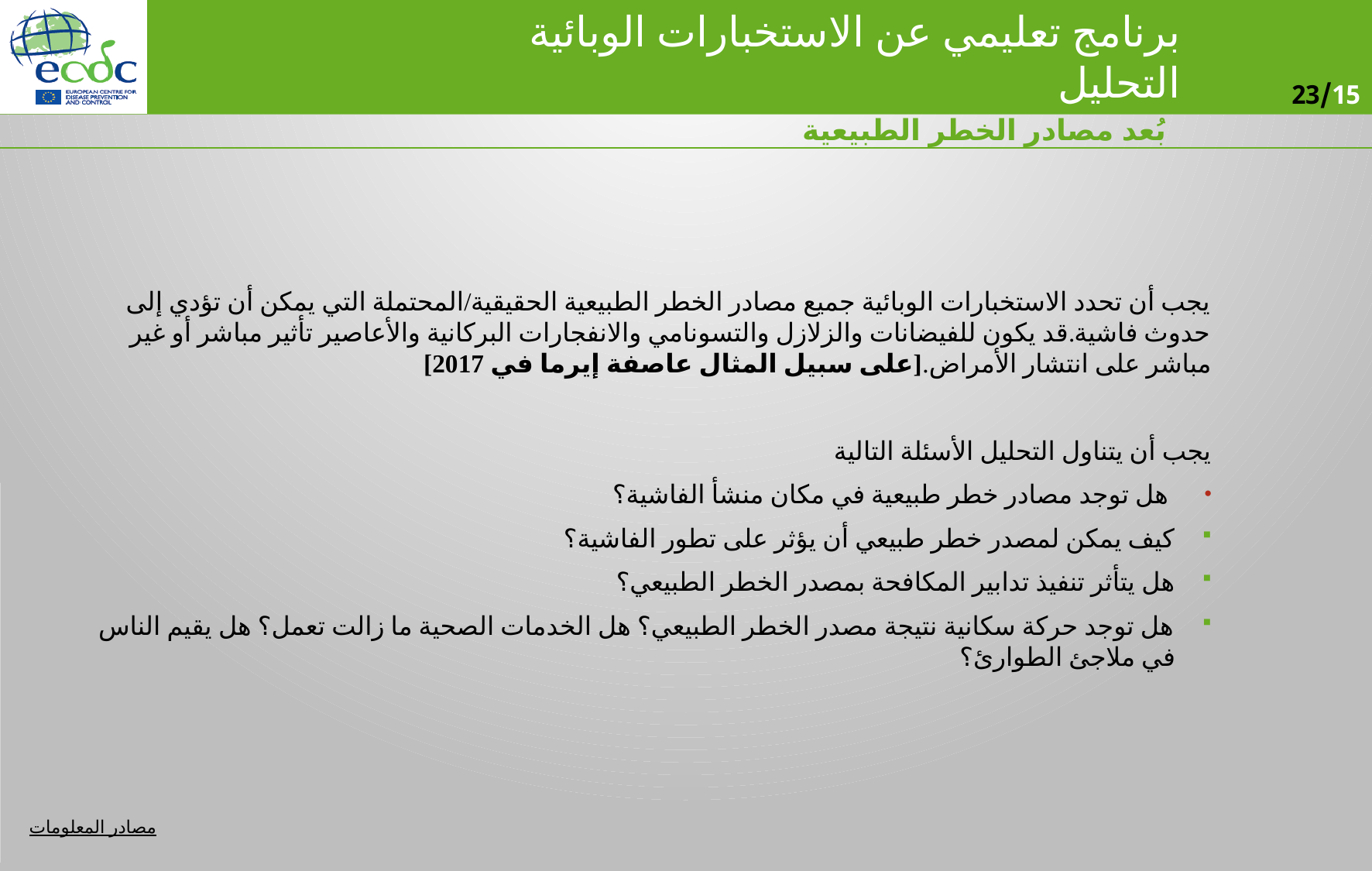

بُعد مصادر الخطر الطبيعية
يجب أن تحدد الاستخبارات الوبائية جميع مصادر الخطر الطبيعية الحقيقية/المحتملة التي يمكن أن تؤدي إلى حدوث فاشية.قد يكون للفيضانات والزلازل والتسونامي والانفجارات البركانية والأعاصير تأثير مباشر أو غير مباشر على انتشار الأمراض.[على سبيل المثال عاصفة إيرما في 2017]

يجب أن يتناول التحليل الأسئلة التالية
 هل توجد مصادر خطر طبيعية في مكان منشأ الفاشية؟
كيف يمكن لمصدر خطر طبيعي أن يؤثر على تطور الفاشية؟
هل يتأثر تنفيذ تدابير المكافحة بمصدر الخطر الطبيعي؟
هل توجد حركة سكانية نتيجة مصدر الخطر الطبيعي؟ هل الخدمات الصحية ما زالت تعمل؟ هل يقيم الناس في ملاجئ الطوارئ؟
الفياضانات: http://www.dartmouth.edu/~floods/
الأعاصير: http://www.nhc.noaa.gov/gtwo_epac.shtml
الثورات البركانية: http://www.ssd.noaa.gov/VAAC/washington.html
 مصادر الخطر الطبيعية: http://www.pdc.org/iweb/pdchome.html;jsessionid=3094F40AC5E3F84873332C9E6509BE21
http://www.usgs.gov/hazards/
http://www.gdacs.org/
http://iys.cidi.org/disaster/
تلوث الهواء: http://www.airqualitynow.eu/comparing_home.php
مصادر المعلومات